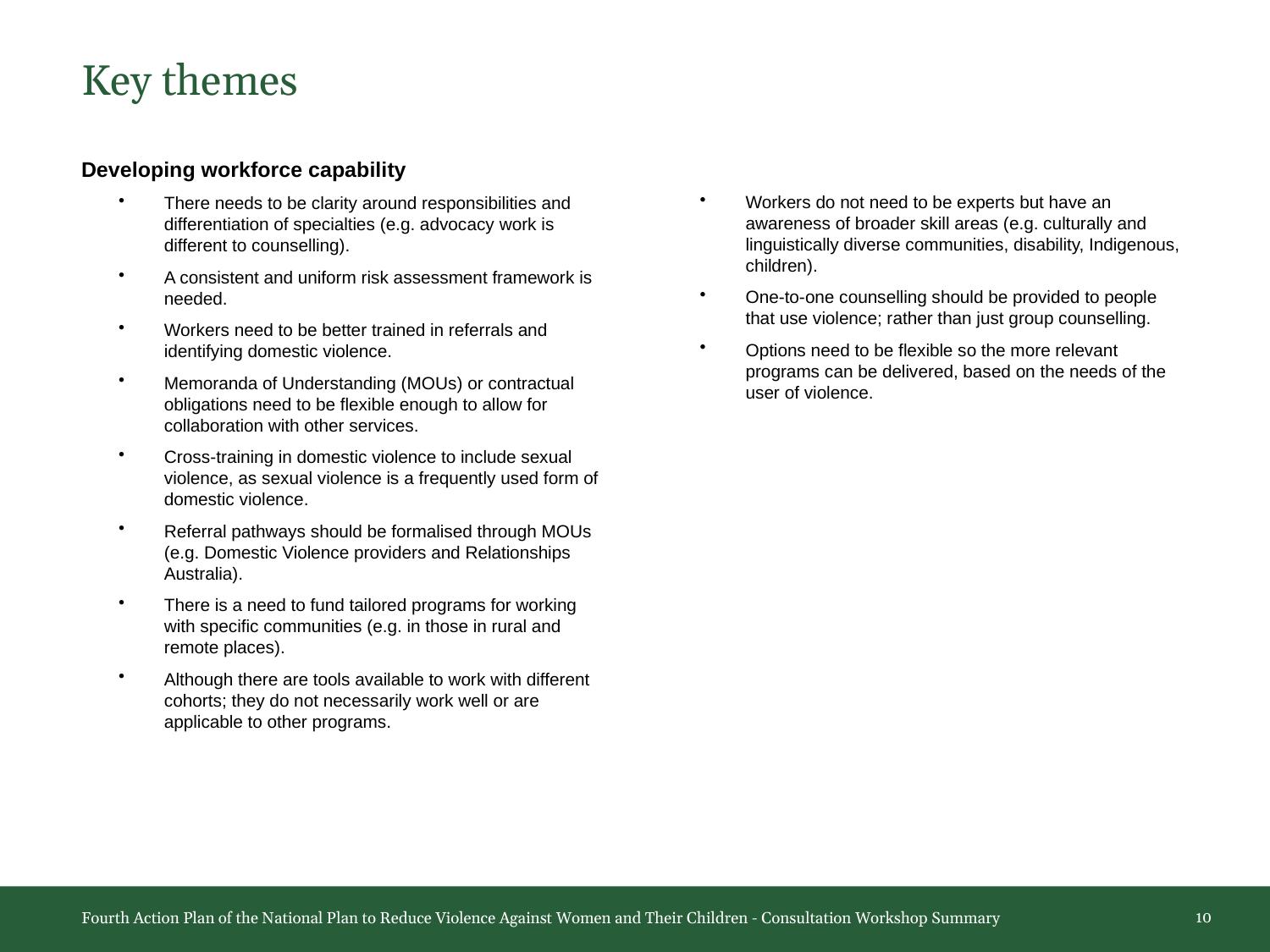

# Key themes
Developing workforce capability
There needs to be clarity around responsibilities and differentiation of specialties (e.g. advocacy work is different to counselling).
A consistent and uniform risk assessment framework is needed.
Workers need to be better trained in referrals and identifying domestic violence.
Memoranda of Understanding (MOUs) or contractual obligations need to be flexible enough to allow for collaboration with other services.
Cross-training in domestic violence to include sexual violence, as sexual violence is a frequently used form of domestic violence.
Referral pathways should be formalised through MOUs (e.g. Domestic Violence providers and Relationships Australia).
There is a need to fund tailored programs for working with specific communities (e.g. in those in rural and remote places).
Although there are tools available to work with different cohorts; they do not necessarily work well or are applicable to other programs.
Workers do not need to be experts but have an awareness of broader skill areas (e.g. culturally and linguistically diverse communities, disability, Indigenous, children).
One-to-one counselling should be provided to people that use violence; rather than just group counselling.
Options need to be flexible so the more relevant programs can be delivered, based on the needs of the user of violence.

Fourth Action Plan of the National Plan to Reduce Violence Against Women and Their Children - Consultation Workshop Summary
10